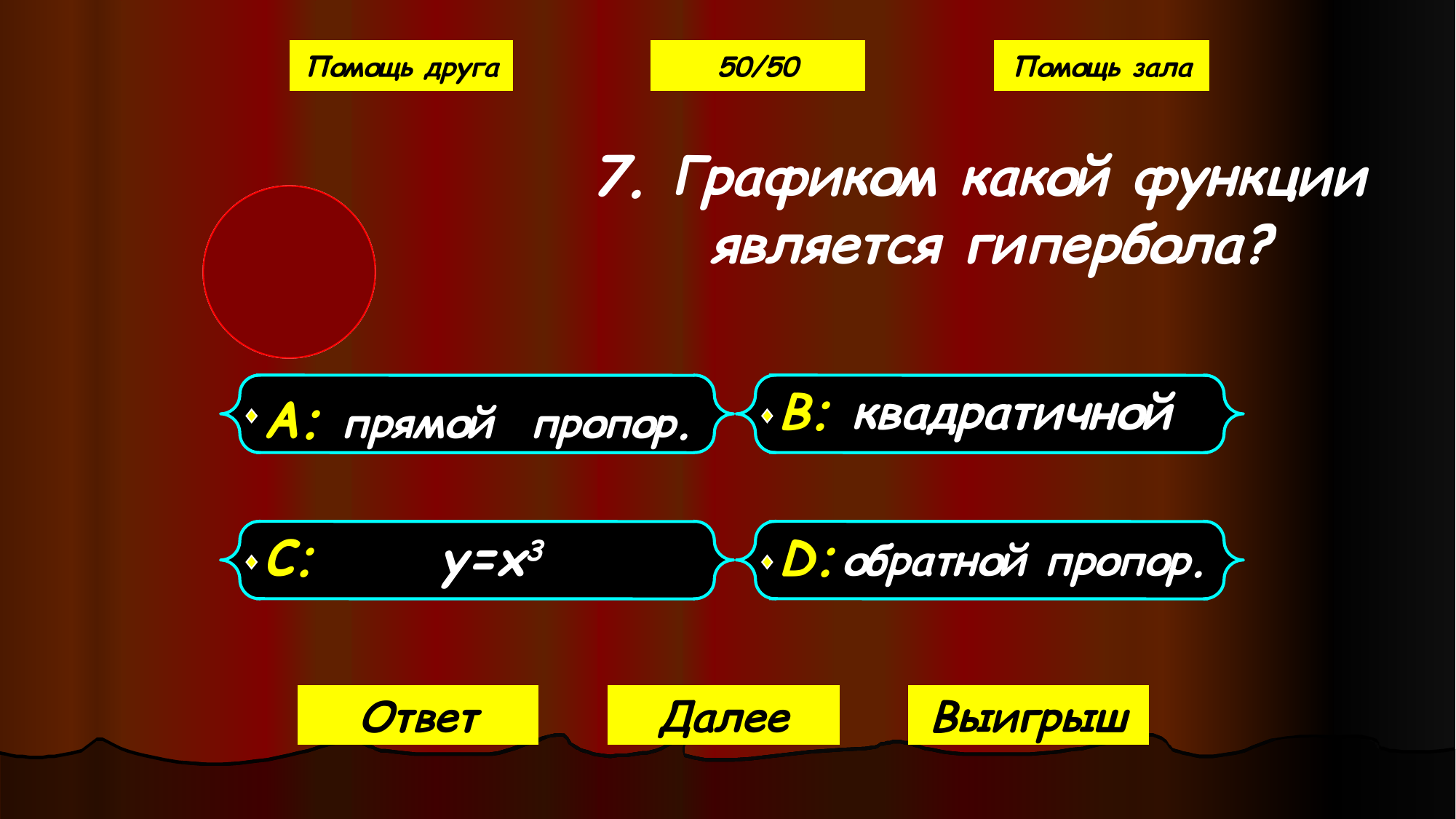

Помощь друга
50/50
Помощь зала
 7. Графиком какой функции является гипербола?

В: квадратичной

А: прямой  пропор.

С:        у=х3

D: обратной пропор.

Ответ
Далее
Выигрыш